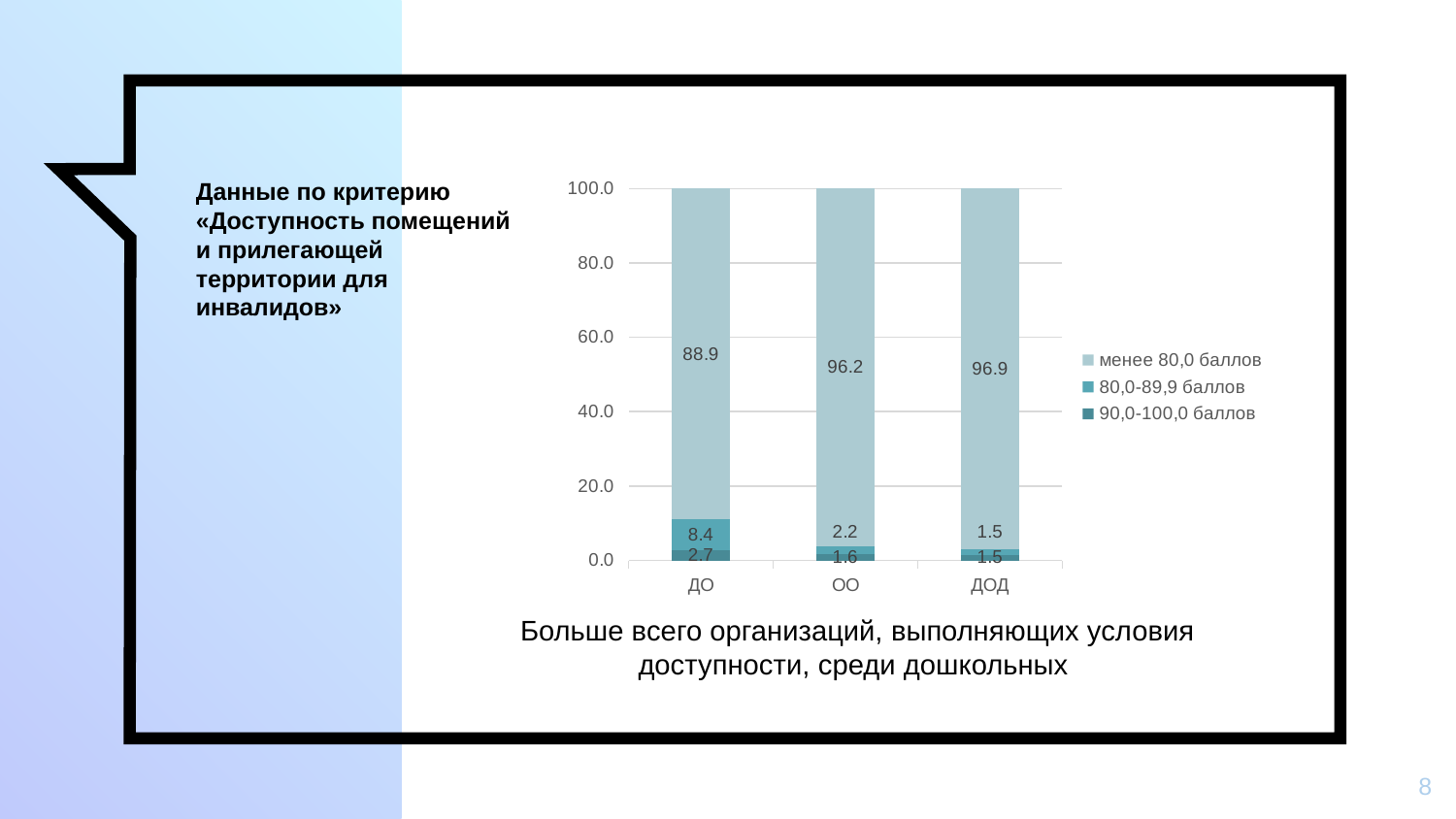

Данные по критерию «Доступность помещений и прилегающей территории для инвалидов»

### Chart

| Category | 90,0-100,0 баллов | 80,0-89,9 баллов | менее 80,0 баллов |
|---|---|---|---|
| ДО | 2.6717557251908395 | 8.396946564885496 | 88.93129770992367 |
| ОО | 1.5659955257270695 | 2.237136465324385 | 96.19686800894854 |
| ДОД | 1.5384615384615385 | 1.5384615384615385 | 96.92307692307692 |
Больше всего организаций, выполняющих условия доступности, среди дошкольных
8